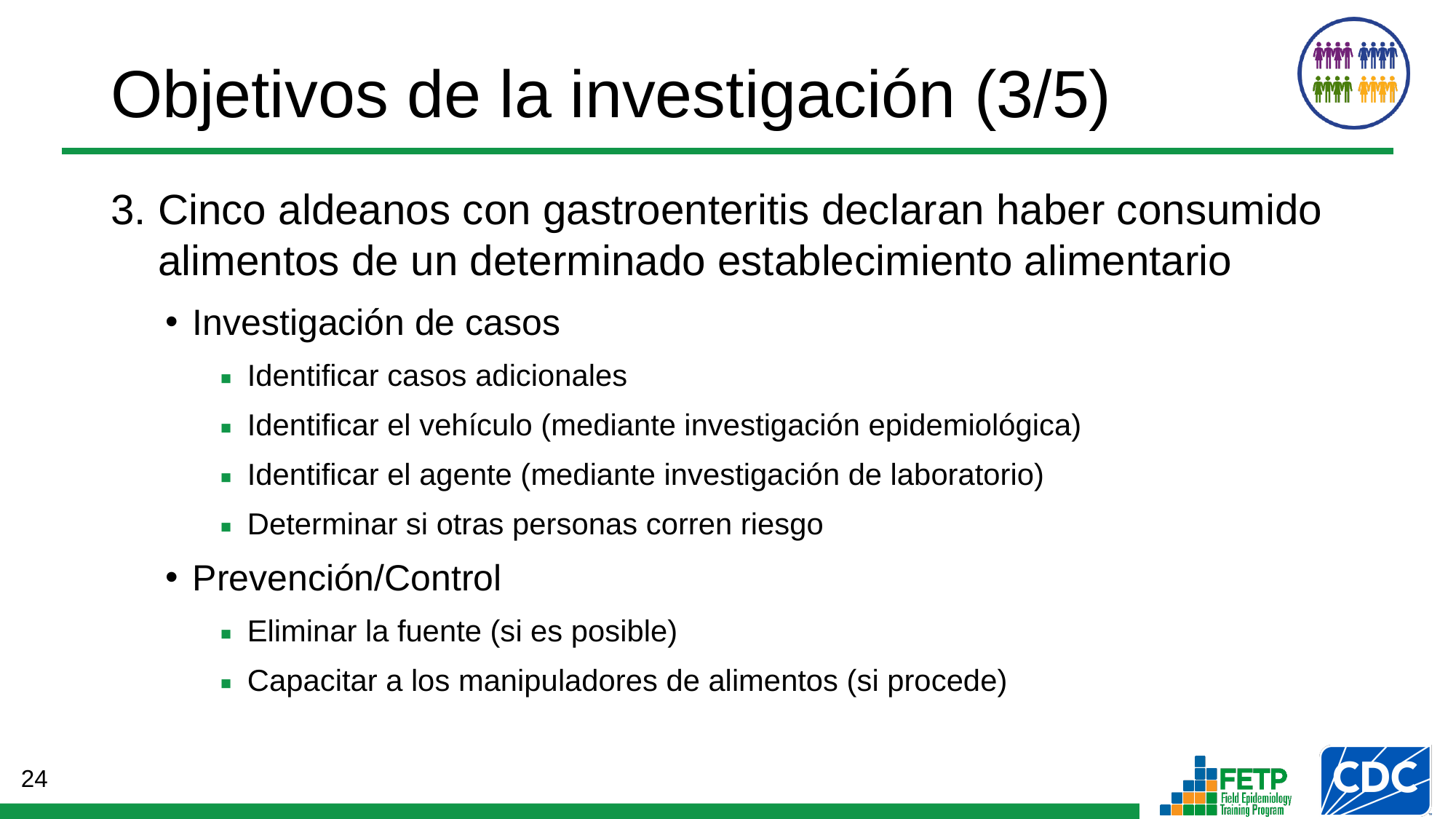

Objetivos de la investigación (3/5)
3. Cinco aldeanos con gastroenteritis declaran haber consumido alimentos de un determinado establecimiento alimentario
Investigación de casos
Identificar casos adicionales
Identificar el vehículo (mediante investigación epidemiológica)
Identificar el agente (mediante investigación de laboratorio)
Determinar si otras personas corren riesgo
Prevención/Control
Eliminar la fuente (si es posible)
Capacitar a los manipuladores de alimentos (si procede)